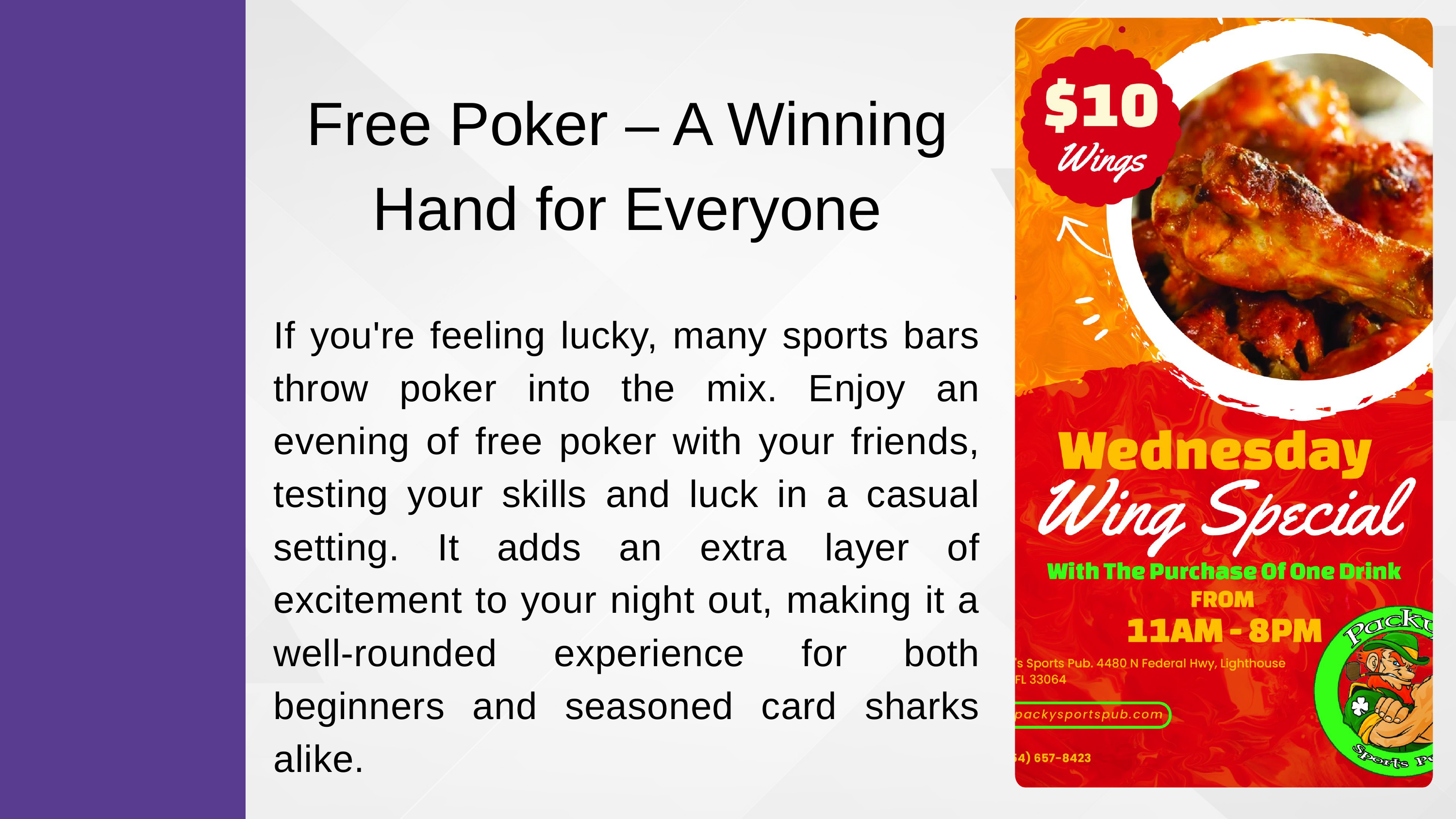

Free Poker – A Winning Hand for Everyone
If you're feeling lucky, many sports bars throw poker into the mix. Enjoy an evening of free poker with your friends, testing your skills and luck in a casual setting. It adds an extra layer of excitement to your night out, making it a well-rounded experience for both beginners and seasoned card sharks alike.